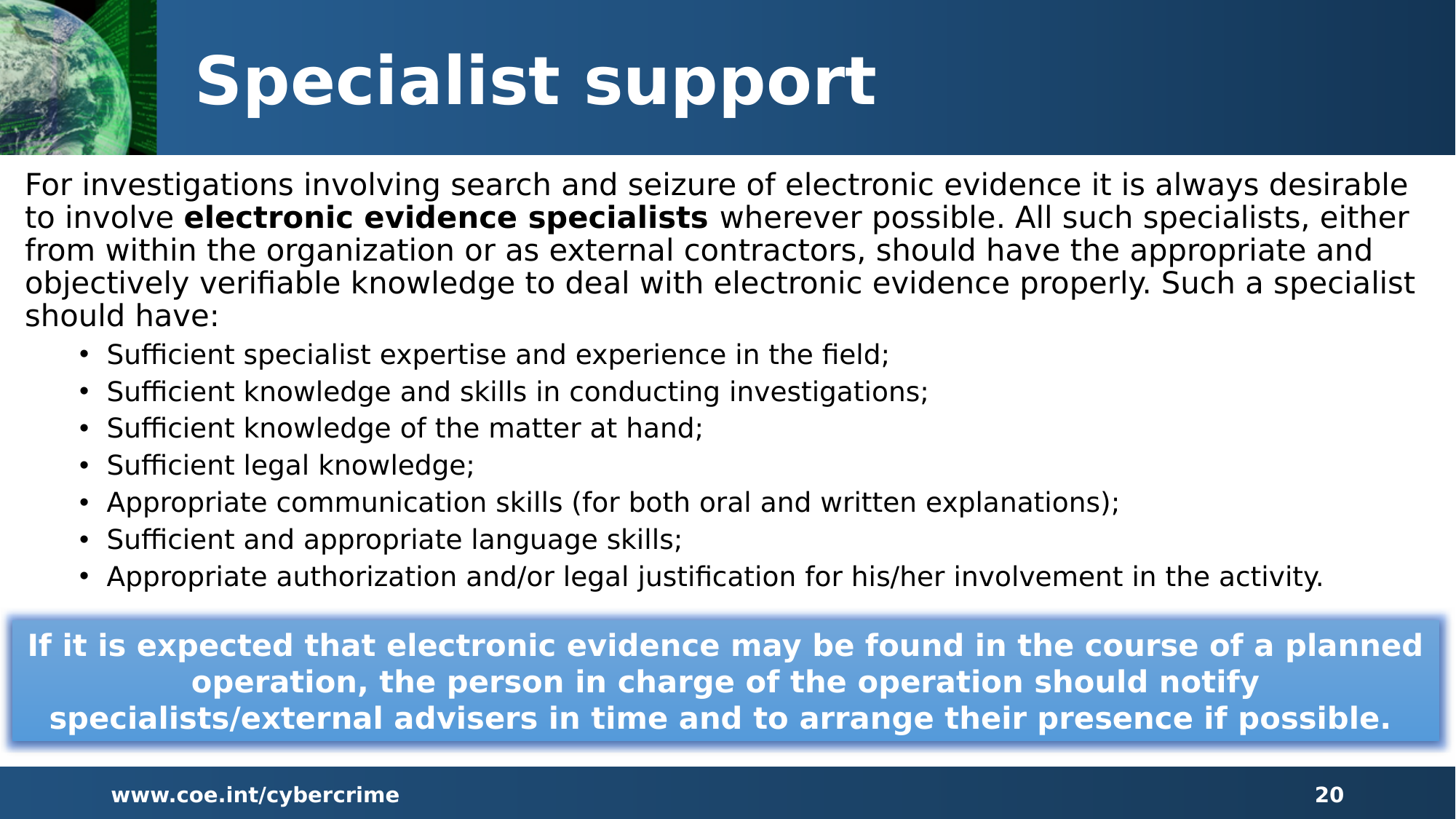

# Specialist support
For investigations involving search and seizure of electronic evidence it is always desirable to involve electronic evidence specialists wherever possible. All such specialists, either from within the organization or as external contractors, should have the appropriate and objectively verifiable knowledge to deal with electronic evidence properly. Such a specialist should have:
Sufficient specialist expertise and experience in the field;
Sufficient knowledge and skills in conducting investigations;
Sufficient knowledge of the matter at hand;
Sufficient legal knowledge;
Appropriate communication skills (for both oral and written explanations);
Sufficient and appropriate language skills;
Appropriate authorization and/or legal justification for his/her involvement in the activity.

If it is expected that electronic evidence may be found in the course of a planned operation, the person in charge of the operation should notify specialists/external advisers in time and to arrange their presence if possible.
www.coe.int/cybercrime
20